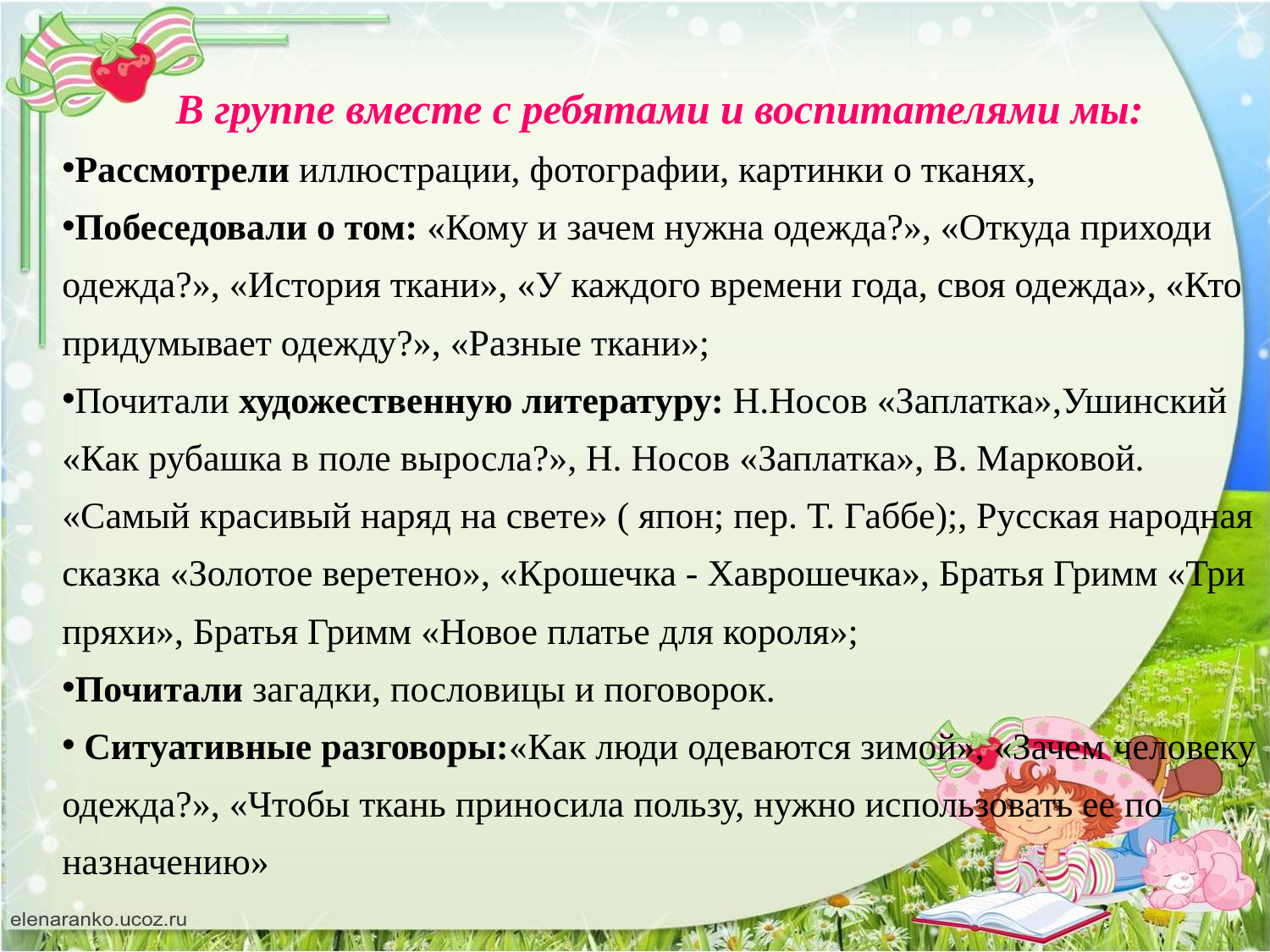

В группе вместе с ребятами и воспитателями мы:
Рассмотрели иллюстрации, фотографии, картинки о тканях,
Побеседовали о том: «Кому и зачем нужна одежда?», «Откуда приходи одежда?», «История ткани», «У каждого времени года, своя одежда», «Кто придумывает одежду?», «Разные ткани»;
Почитали художественную литературу: Н.Носов «Заплатка»,Ушинский «Как рубашка в поле выросла?», Н. Носов «Заплатка», В. Марковой. «Самый красивый наряд на свете» ( япон; пер. Т. Габбе);, Русская народная сказка «Золотое веретено», «Крошечка - Хаврошечка», Братья Гримм «Три пряхи», Братья Гримм «Новое платье для короля»;
Почитали загадки, пословицы и поговорок.
 Ситуативные разговоры:«Как люди одеваются зимой», «Зачем человеку одежда?», «Чтобы ткань приносила пользу, нужно использовать ее по назначению»